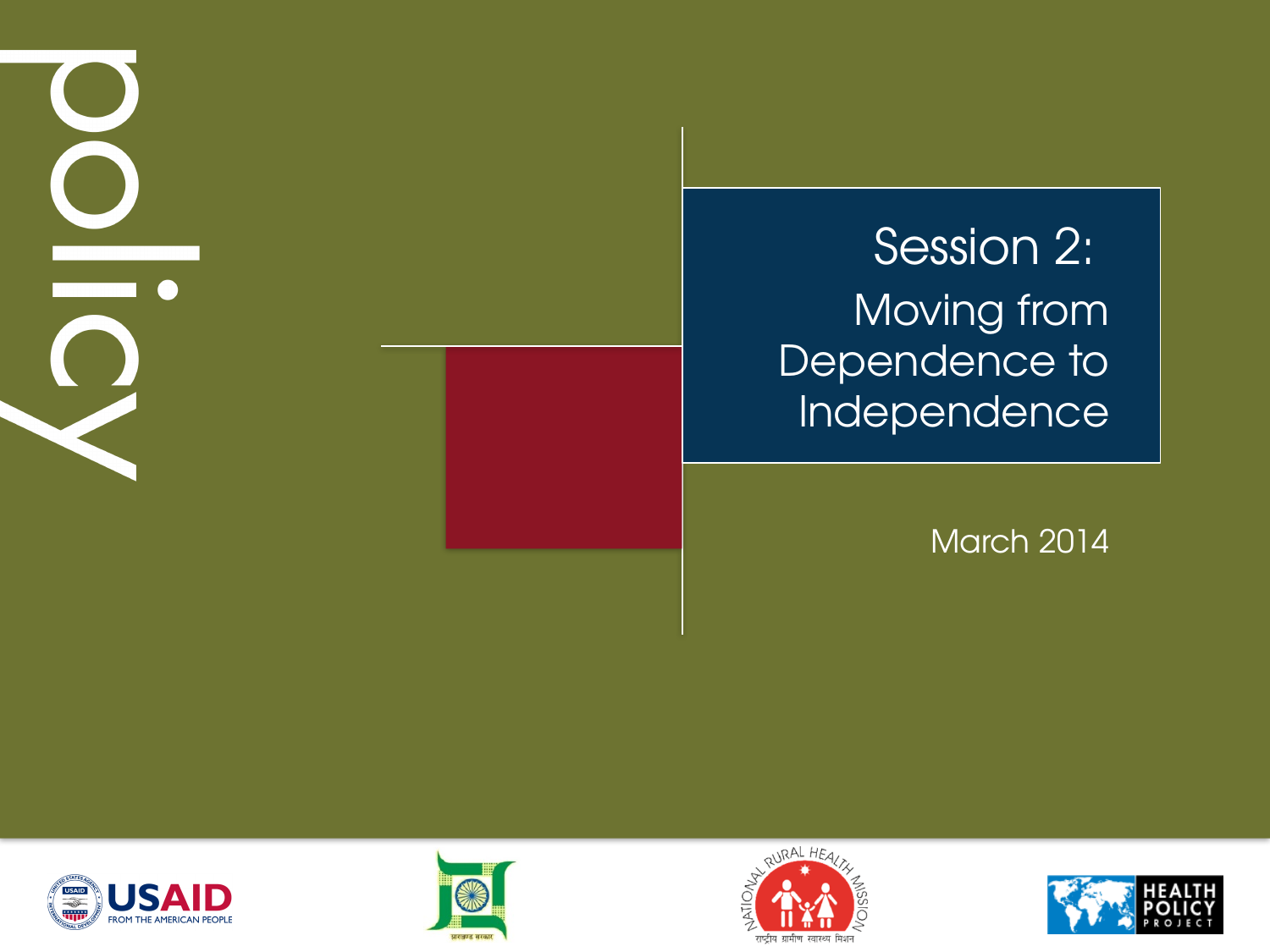

Session 2:
Moving from Dependence to Independence
March 2014